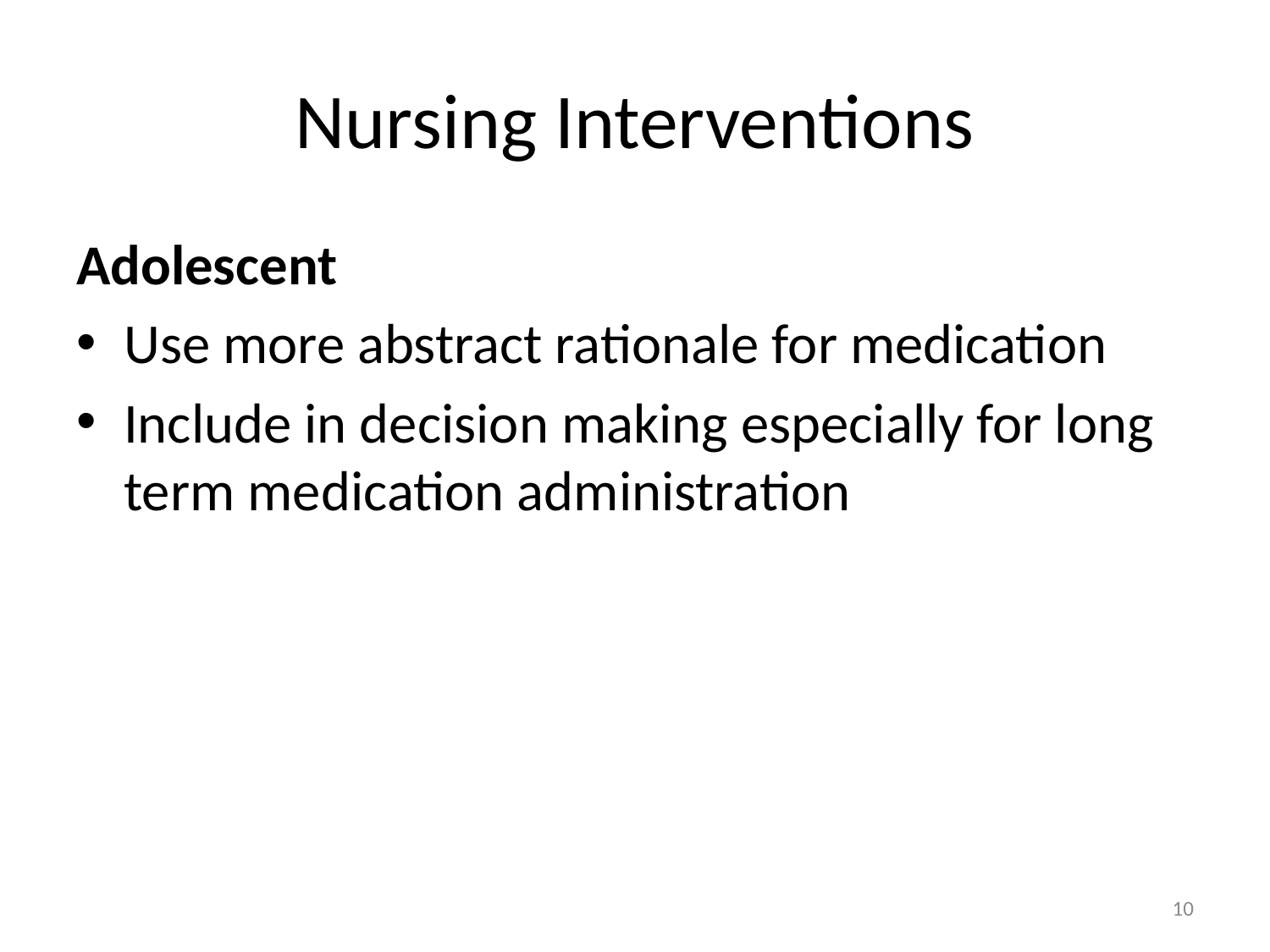

# Nursing Interventions
Adolescent
Use more abstract rationale for medication
Include in decision making especially for long term medication administration
10